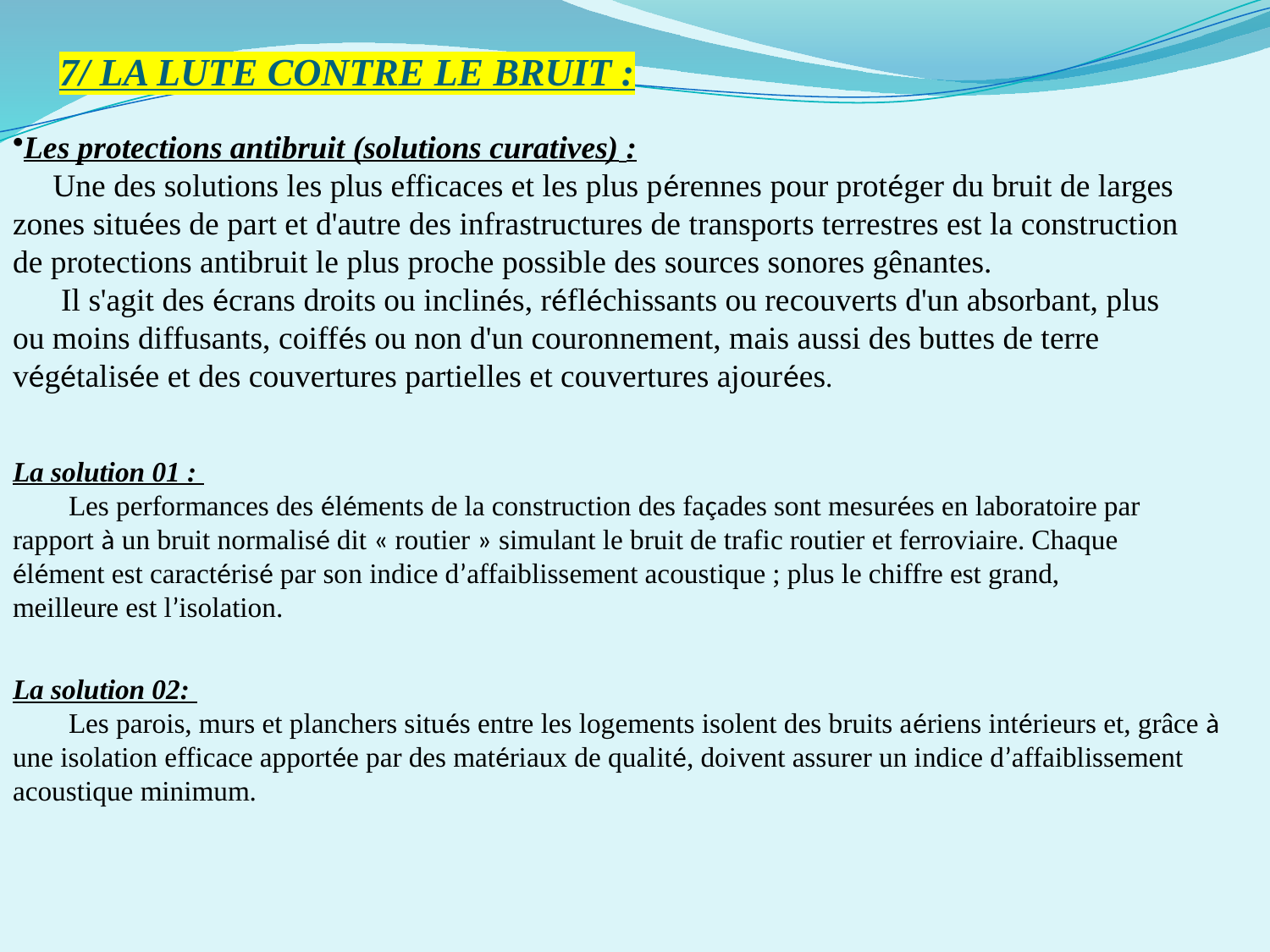

# 7/ LA LUTE CONTRE LE BRUIT :
Les protections antibruit (solutions curatives) :
     Une des solutions les plus efficaces et les plus pérennes pour protéger du bruit de larges zones situées de part et d'autre des infrastructures de transports terrestres est la construction de protections antibruit le plus proche possible des sources sonores gênantes.
      Il s'agit des écrans droits ou inclinés, réfléchissants ou recouverts d'un absorbant, plus ou moins diffusants, coiffés ou non d'un couronnement, mais aussi des buttes de terre végétalisée et des couvertures partielles et couvertures ajourées.
La solution 01 :
        Les performances des éléments de la construction des façades sont mesurées en laboratoire par rapport à un bruit normalisé dit « routier » simulant le bruit de trafic routier et ferroviaire. Chaque élément est caractérisé par son indice d’affaiblissement acoustique ; plus le chiffre est grand, meilleure est l’isolation.
La solution 02:
        Les parois, murs et planchers situés entre les logements isolent des bruits aériens intérieurs et, grâce à une isolation efficace apportée par des matériaux de qualité, doivent assurer un indice d’affaiblissement acoustique minimum.